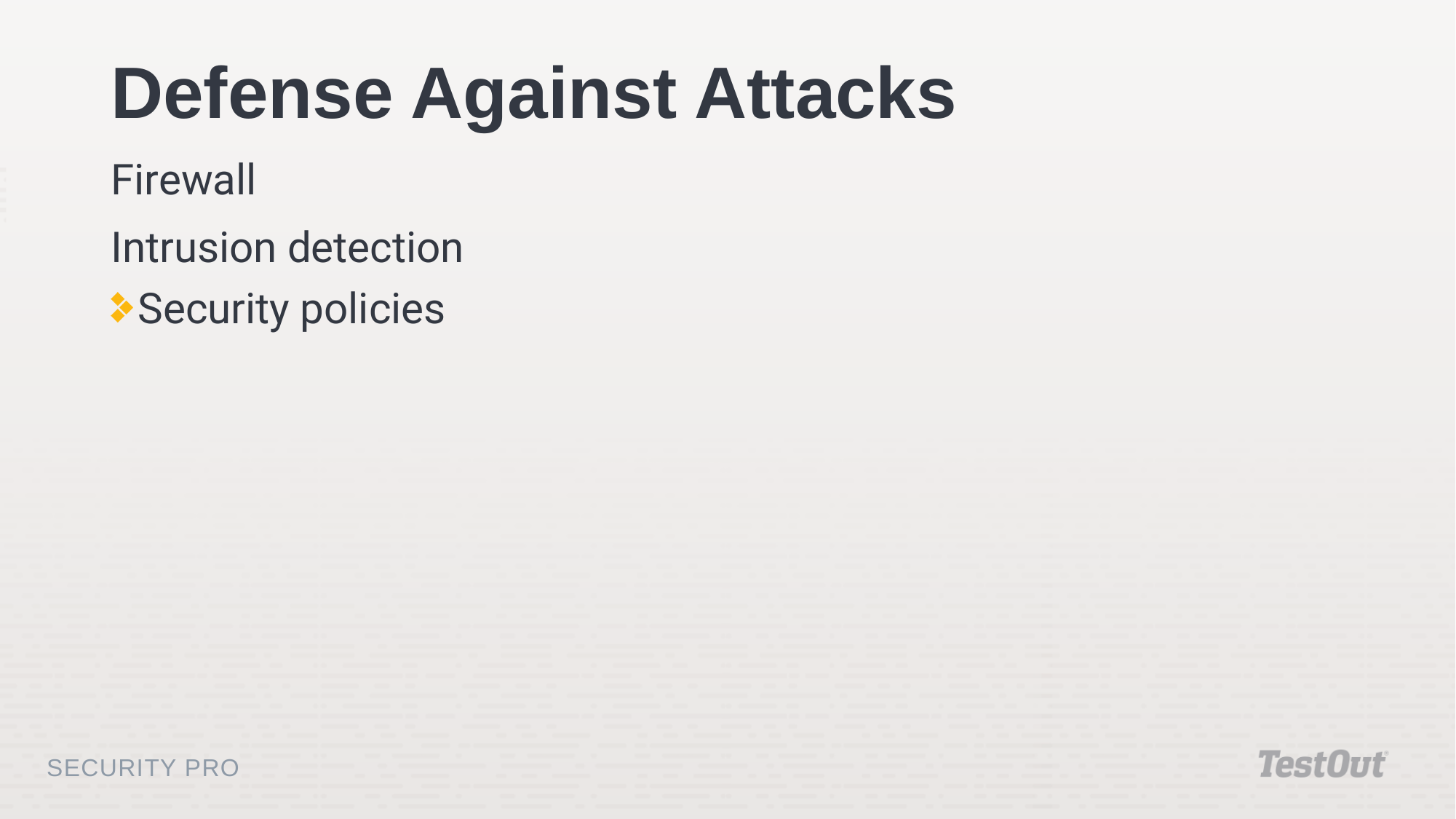

# Defense Against Attacks
Firewall
Intrusion detection
Security policies
Security Pro